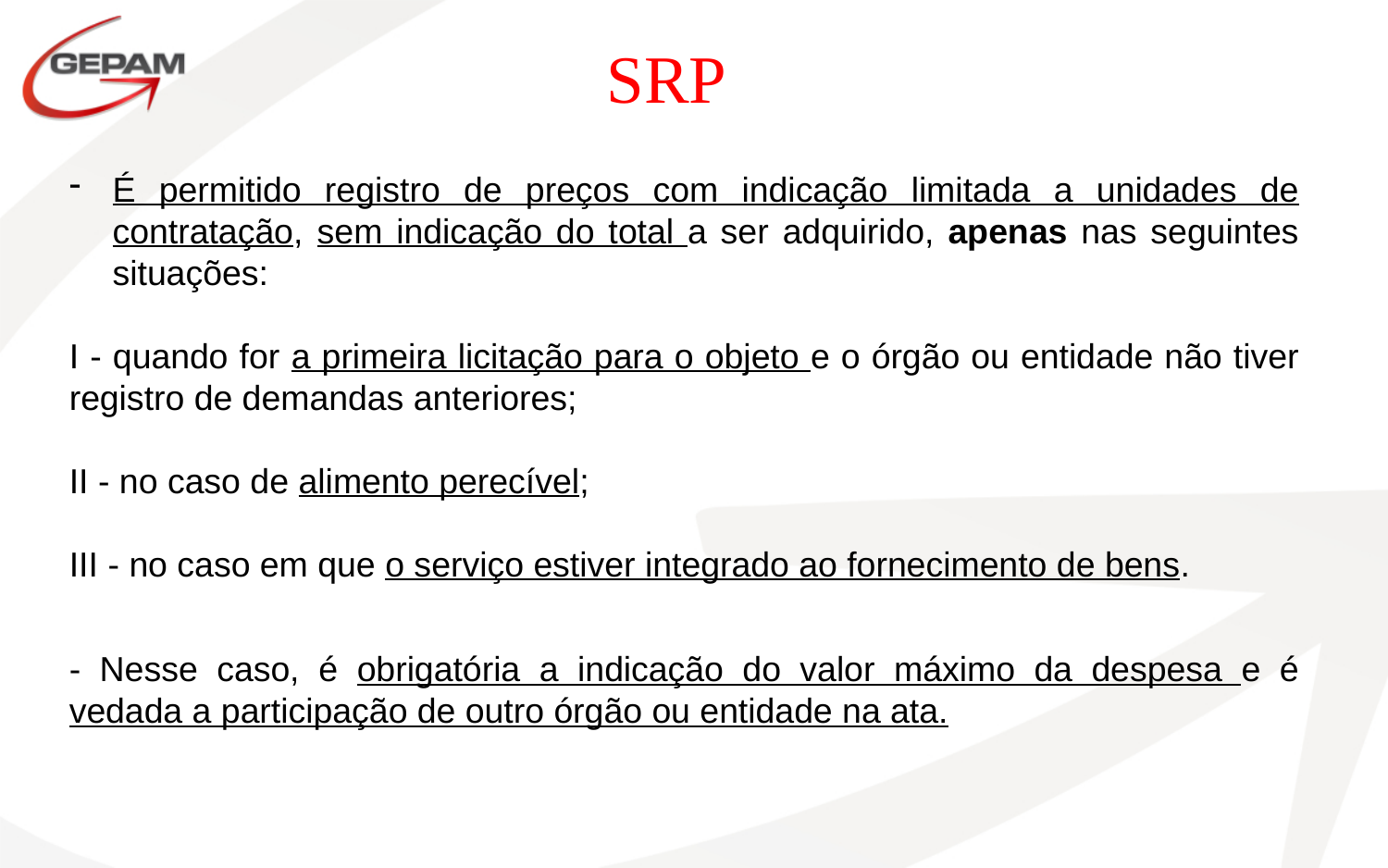

SRP

É permitido registro de preços com indicação limitada a unidades de contratação, sem indicação do total a ser adquirido, apenas nas seguintes situações:

I - quando for a primeira licitação para o objeto e o órgão ou entidade não tiver registro de demandas anteriores;

II - no caso de alimento perecível;

III - no caso em que o serviço estiver integrado ao fornecimento de bens.

- Nesse caso, é obrigatória a indicação do valor máximo da despesa e é vedada a participação de outro órgão ou entidade na ata.